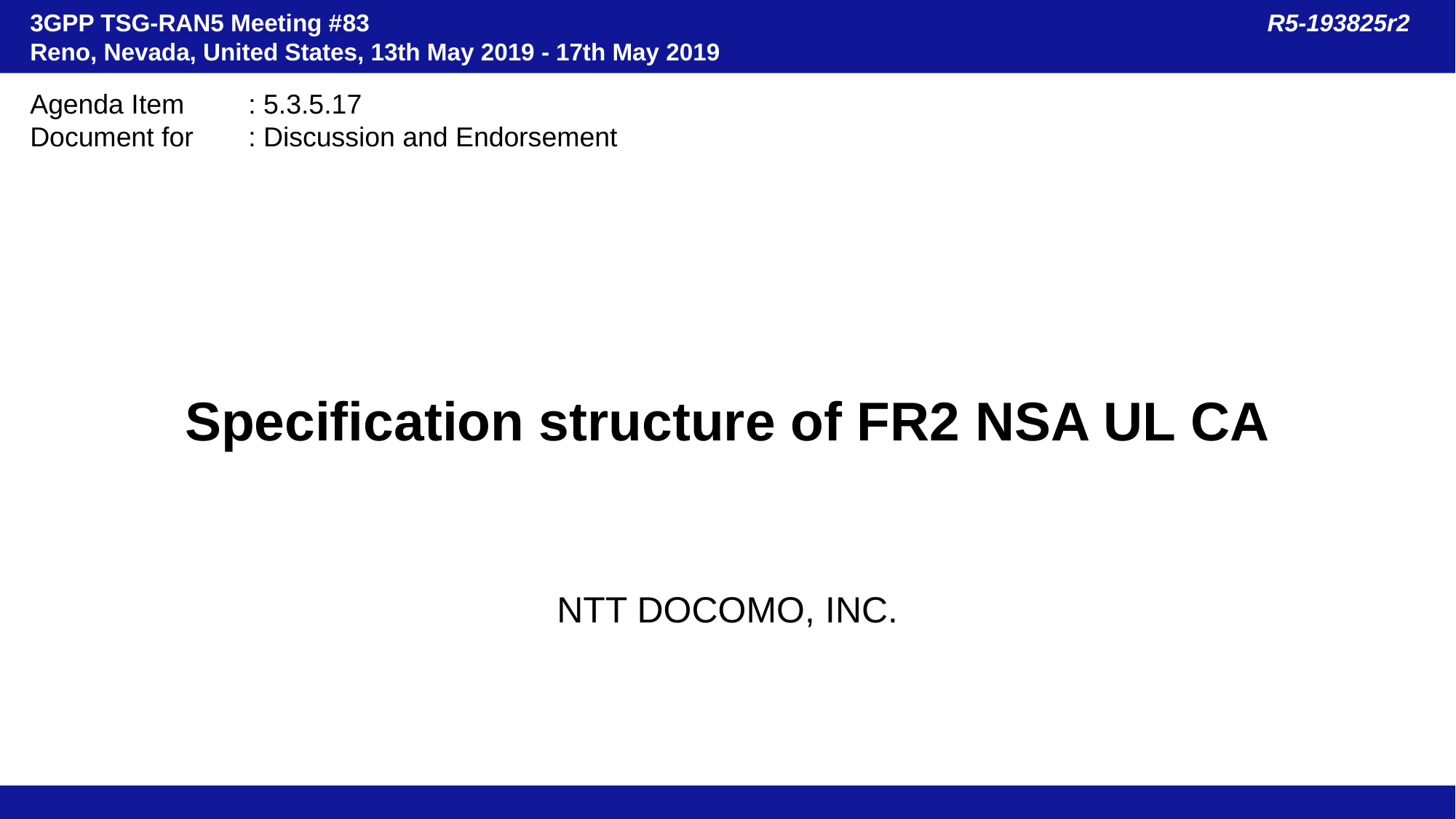

3GPP TSG-RAN5 Meeting #83						                                      R5-193825r2
Reno, Nevada, United States, 13th May 2019 - 17th May 2019
Agenda Item	: 5.3.5.17
Document for	: Discussion and Endorsement
# Specification structure of FR2 NSA UL CA
NTT DOCOMO, INC.